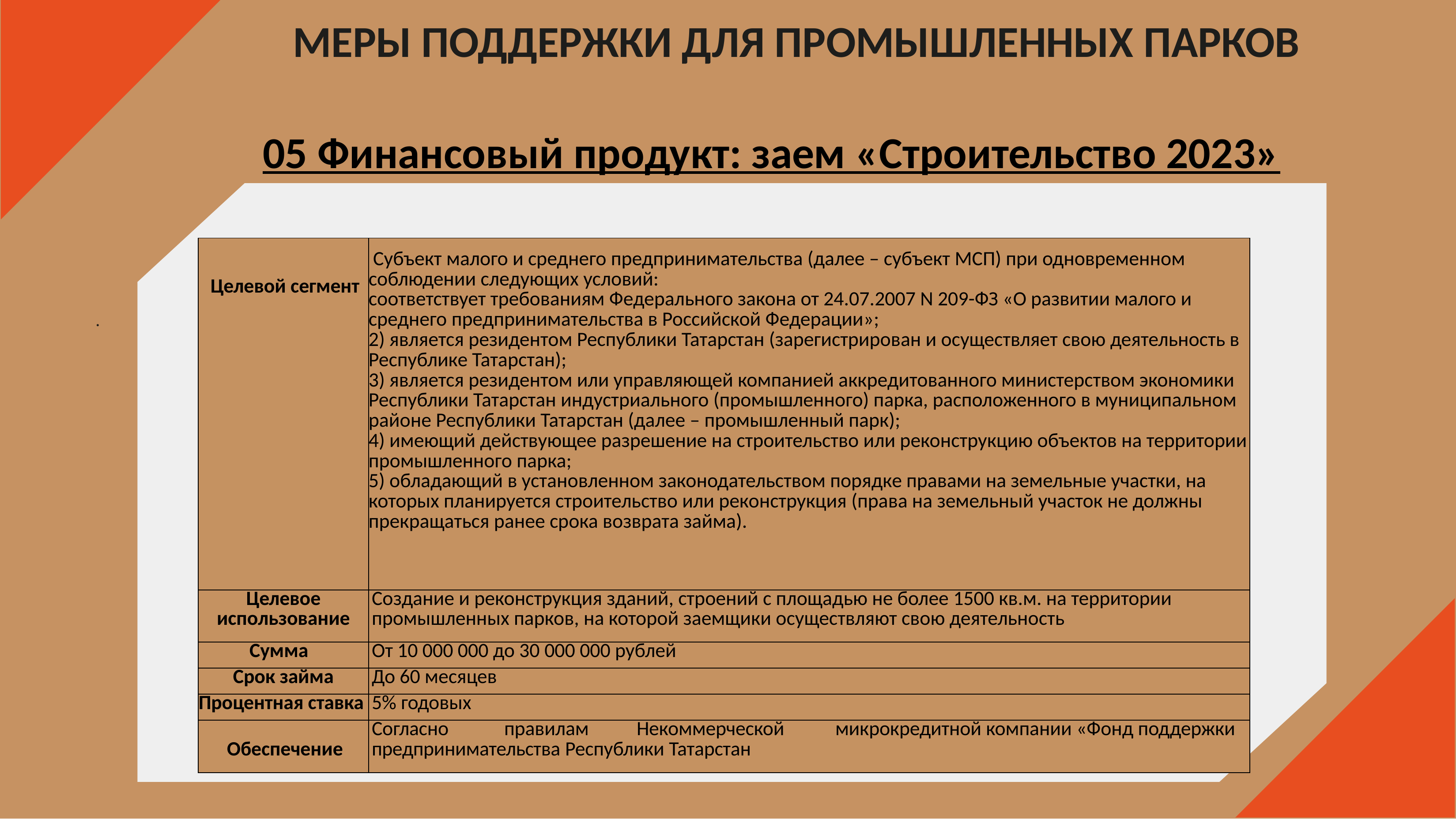

МЕРЫ ПОДДЕРЖКИ ДЛЯ ПРОМЫШЛЕННЫХ ПАРКОВ
05 Финансовый продукт: заем «Строительство 2023»

| Целевой сегмент | Субъект малого и среднего предпринимательства (далее – субъект МСП) при одновременном соблюдении следующих условий: соответствует требованиям Федерального закона от 24.07.2007 N 209-ФЗ «О развитии малого и среднего предпринимательства в Российской Федерации»; 2) является резидентом Республики Татарстан (зарегистрирован и осуществляет свою деятельность в Республике Татарстан); 3) является резидентом или управляющей компанией аккредитованного министерством экономики Республики Татарстан индустриального (промышленного) парка, расположенного в муниципальном районе Республики Татарстан (далее – промышленный парк); 4) имеющий действующее разрешение на строительство или реконструкцию объектов на территории промышленного парка; 5) обладающий в установленном законодательством порядке правами на земельные участки, на которых планируется строительство или реконструкция (права на земельный участок не должны прекращаться ранее срока возврата займа). |
| --- | --- |
| Целевое использование | Создание и реконструкция зданий, строений с площадью не более 1500 кв.м. на территории промышленных парков, на которой заемщики осуществляют свою деятельность |
| Сумма | От 10 000 000 до 30 000 000 рублей |
| Срок займа | До 60 месяцев |
| Процентная ставка | 5% годовых |
| Обеспечение | Согласно правилам Некоммерческой микрокредитной компании «Фонд поддержки предпринимательства Республики Татарстан |
.